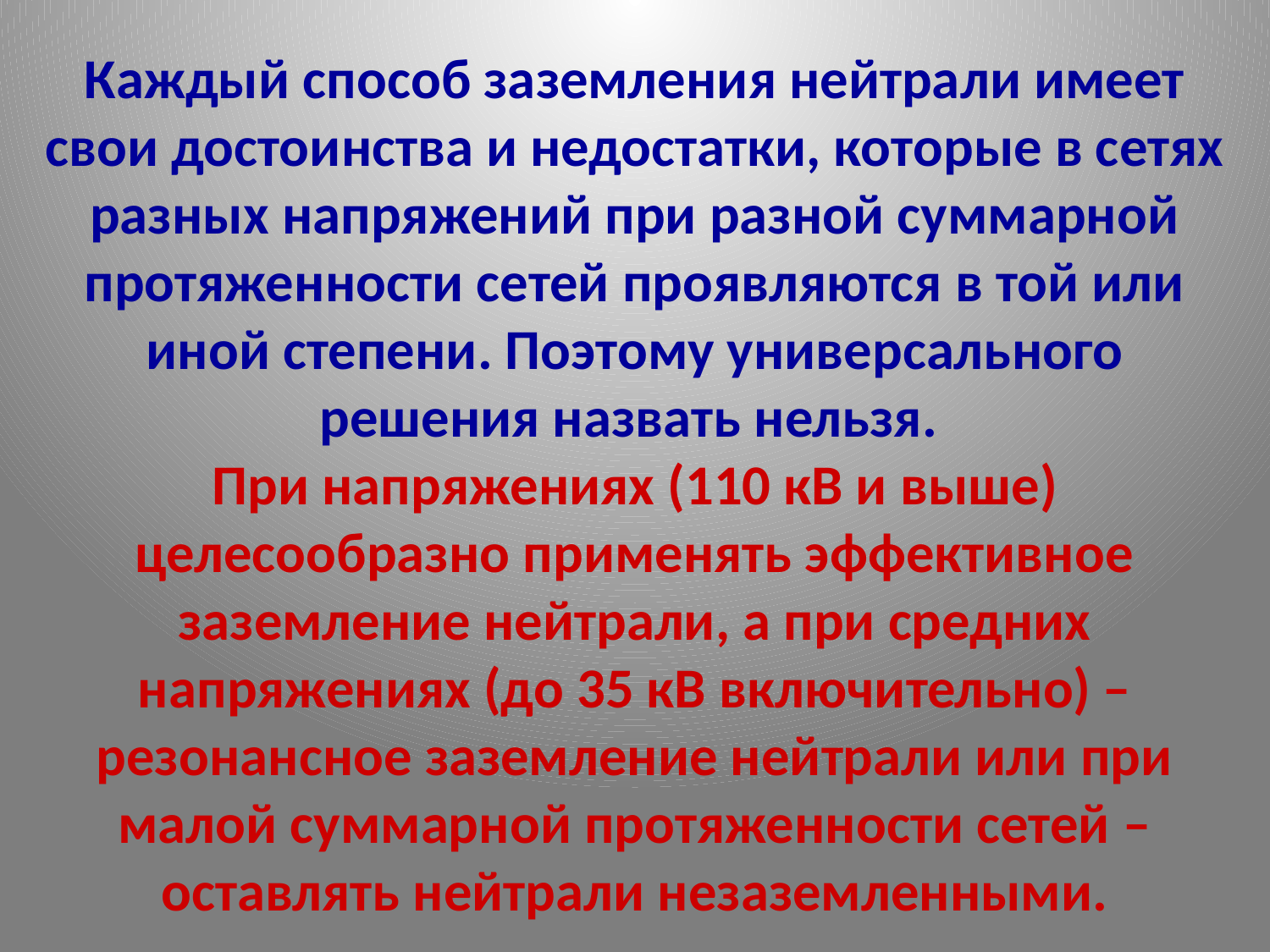

# Каждый способ заземления нейтрали имеет свои достоинства и недостатки, которые в сетях разных напряжений при разной суммарной протяженности сетей проявляются в той или иной степени. Поэтому универсального решения назвать нельзя. При напряжениях (110 кВ и выше) целесообразно применять эффективное заземление нейтрали, а при средних напряжениях (до 35 кВ включительно) – резонансное заземление нейтрали или при малой суммарной протяженности сетей – оставлять нейтрали незаземленными.